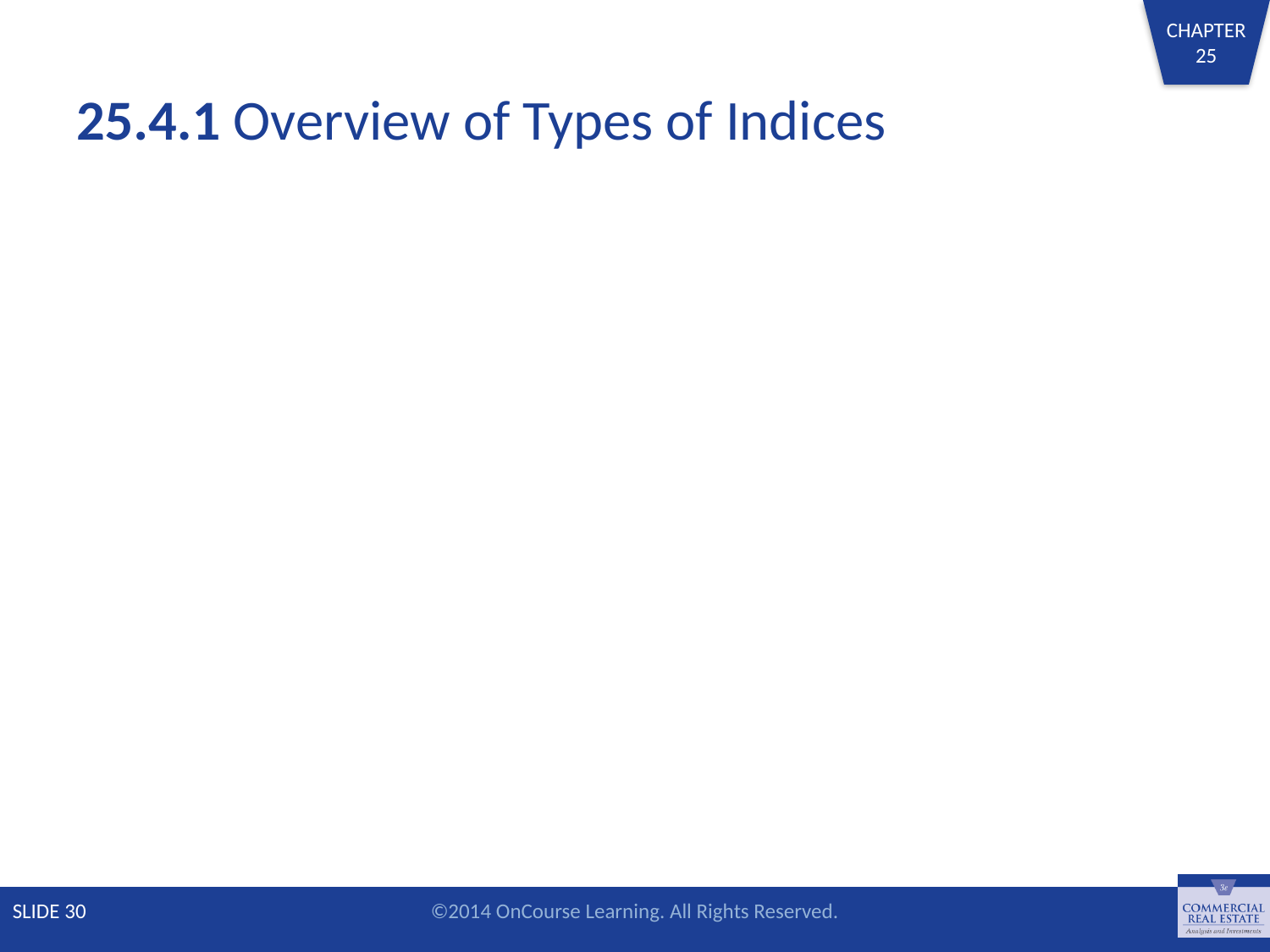

# 25.4.1 Overview of Types of Indices

SLIDE 30